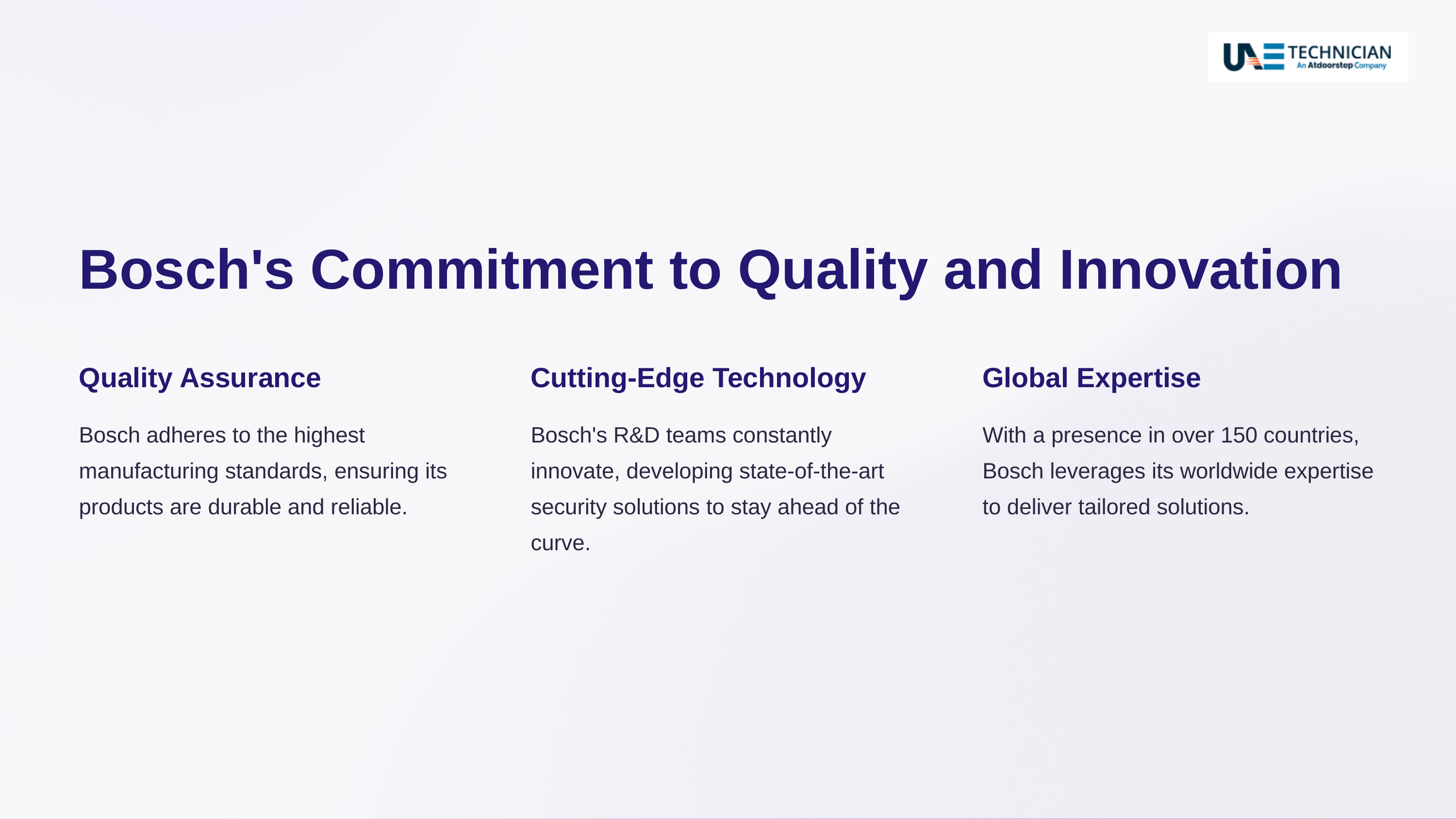

Bosch's Commitment to Quality and Innovation
Quality Assurance
Cutting-Edge Technology
Global Expertise
Bosch adheres to the highest manufacturing standards, ensuring its products are durable and reliable.
Bosch's R&D teams constantly innovate, developing state-of-the-art security solutions to stay ahead of the curve.
With a presence in over 150 countries, Bosch leverages its worldwide expertise to deliver tailored solutions.